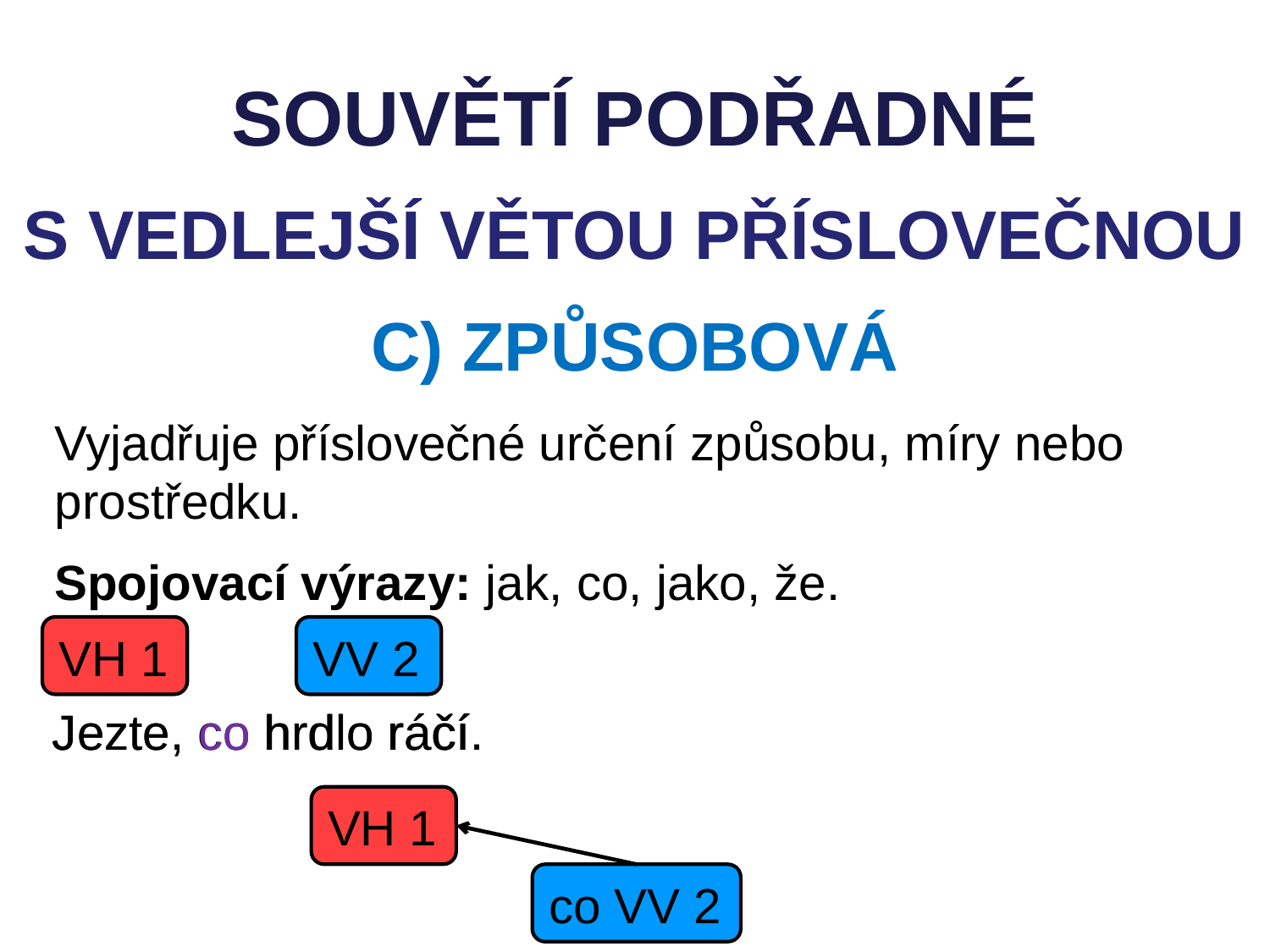

SOUVĚTÍ PODŘADNÉ
S VEDLEJŠÍ VĚTOU PŘÍSLOVEČNOU
C) ZPŮSOBOVÁ
Vyjadřuje příslovečné určení způsobu, míry nebo prostředku.
Spojovací výrazy: jak, co, jako, že.
VH 1
VV 2
Jezte, co hrdlo ráčí.
Jezte, co hrdlo ráčí.
VH 1
co VV 2